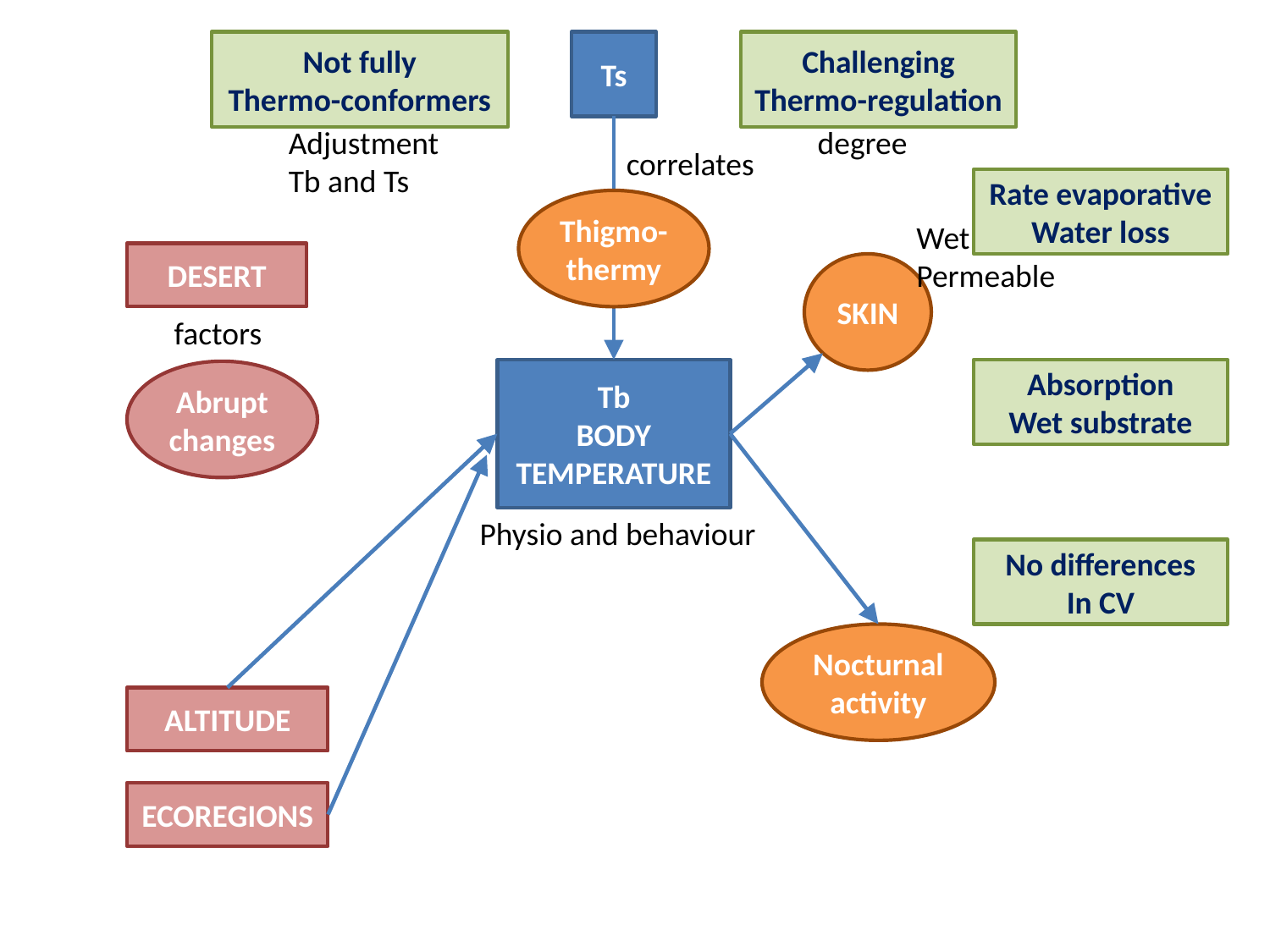

Not fully
Thermo-conformers
Ts
Challenging
Thermo-regulation
Adjustment
Tb and Ts
degree
correlates
Rate evaporative
Water loss
Thigmo-
thermy
Wet
Permeable
DESERT
SKIN
factors
Tb
BODY
TEMPERATURE
Absorption
Wet substrate
Abrupt changes
Physio and behaviour
No differences
In CV
Nocturnal
activity
ALTITUDE
ECOREGIONS